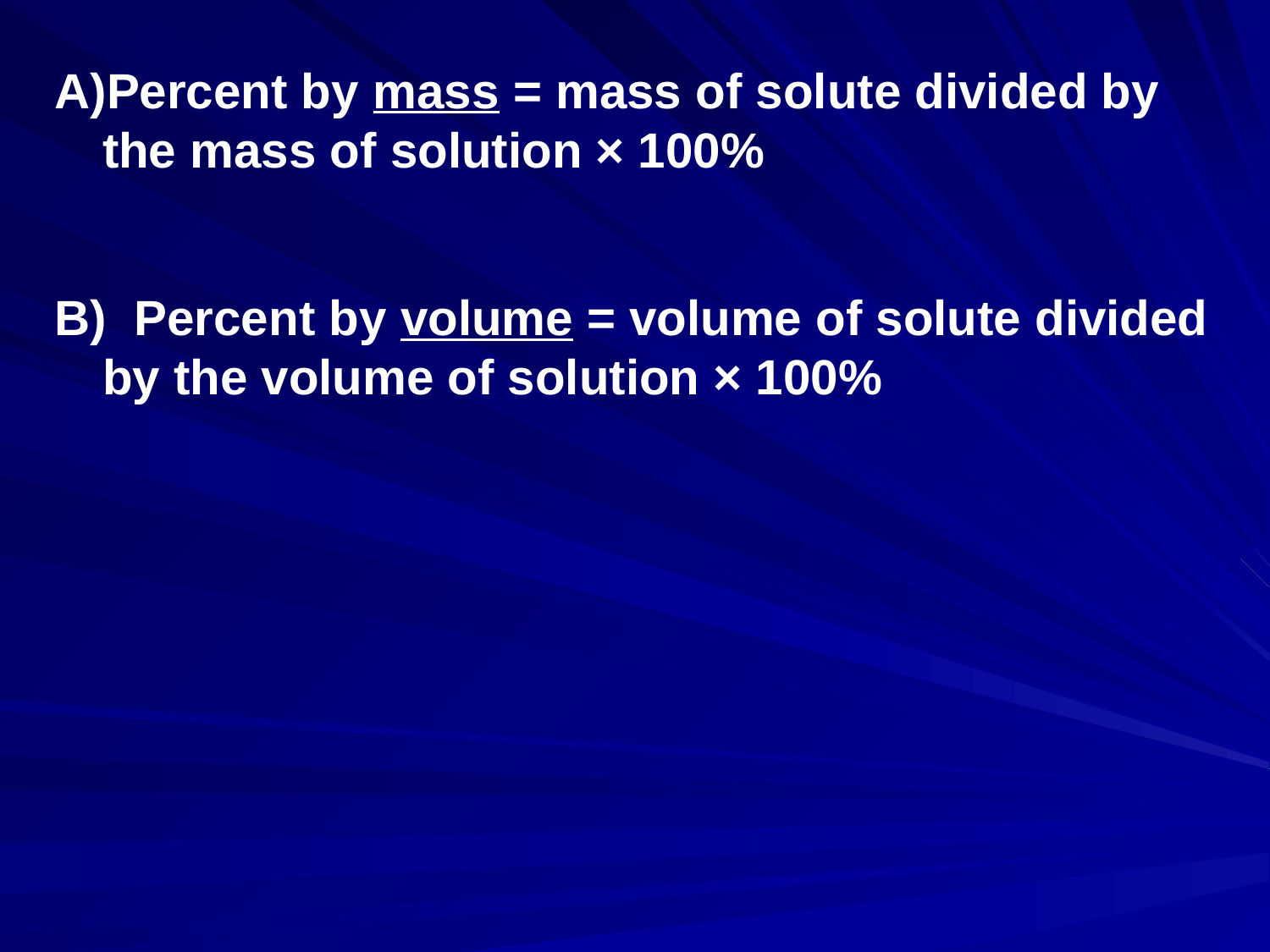

Percent by mass = mass of solute divided by the mass of solution × 100%

B)  Percent by volume = volume of solute divided by the volume of solution × 100%